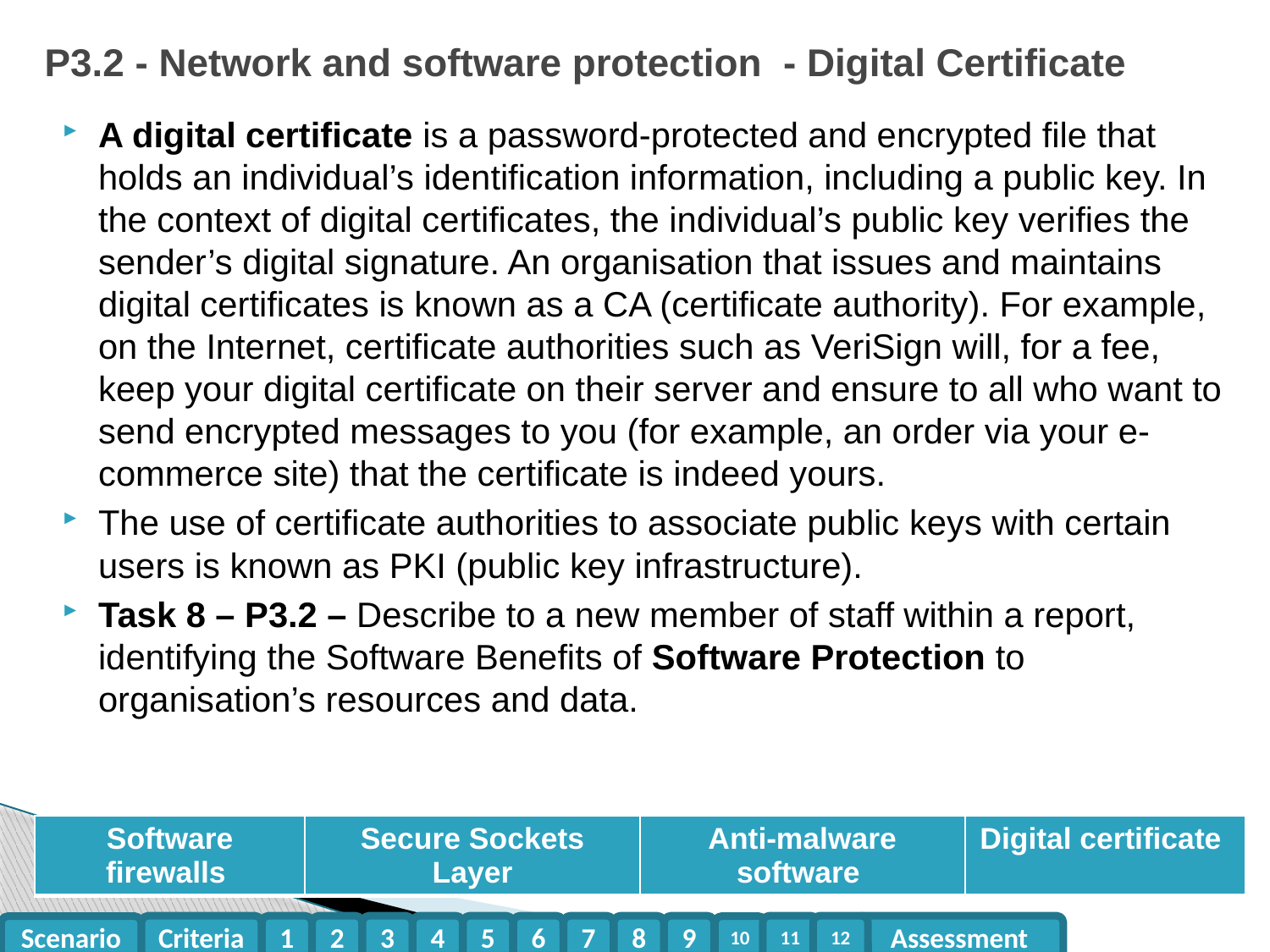

# P3.2 - Network and software protection  - Digital Certificate
A digital certificate is a password-protected and encrypted file that holds an individual’s identification information, including a public key. In the context of digital certificates, the individual’s public key verifies the sender’s digital signature. An organisation that issues and maintains digital certificates is known as a CA (certificate authority). For example, on the Internet, certificate authorities such as VeriSign will, for a fee, keep your digital certificate on their server and ensure to all who want to send encrypted messages to you (for example, an order via your e-commerce site) that the certificate is indeed yours.
The use of certificate authorities to associate public keys with certain users is known as PKI (public key infrastructure).
Task 8 – P3.2 – Describe to a new member of staff within a report, identifying the Software Benefits of Software Protection to organisation’s resources and data.
| Software firewalls | Secure Sockets Layer | Anti-malware software | Digital certificate |
| --- | --- | --- | --- |